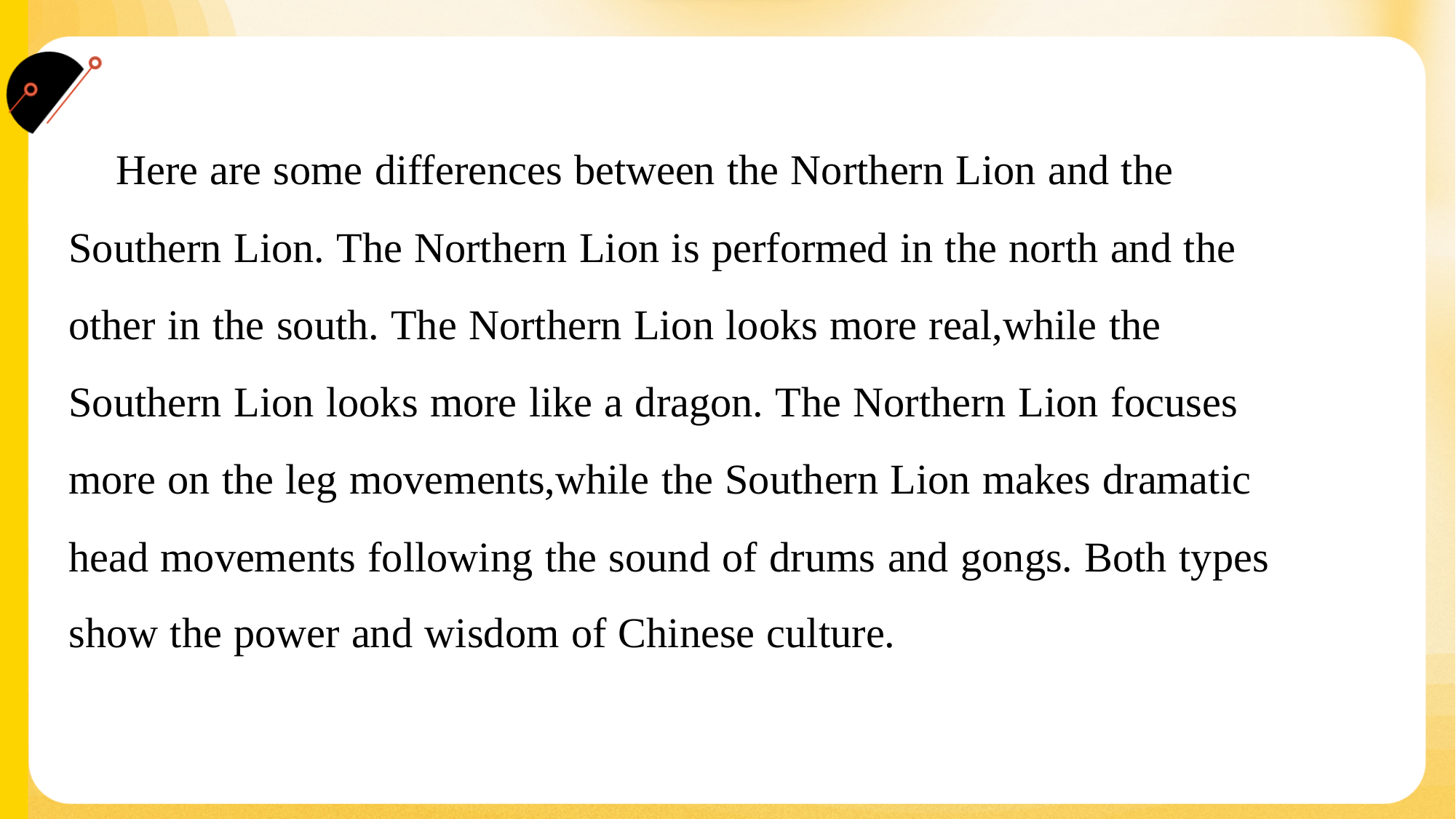

Here are some differences between the Northern Lion and the
Southern Lion. The Northern Lion is performed in the north and the
other in the south. The Northern Lion looks more real,while the
Southern Lion looks more like a dragon. The Northern Lion focuses
more on the leg movements,while the Southern Lion makes dramatic
head movements following the sound of drums and gongs. Both types
show the power and wisdom of Chinese culture.#1.3